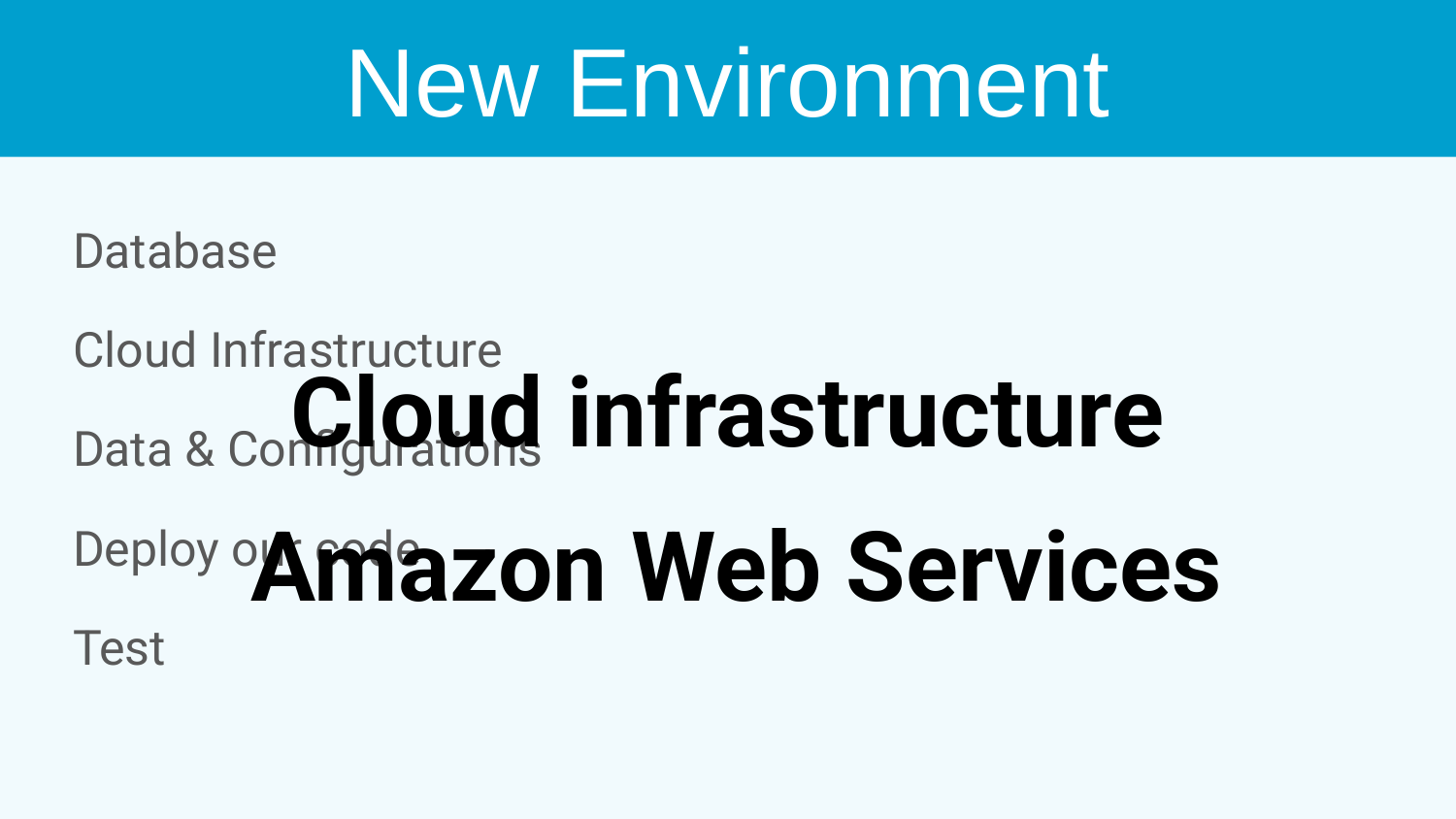

New Environment
Database
Cloud Infrastructure
Data & Configurations
Deploy our code
Test

Cloud infrastructure
Amazon Web Services